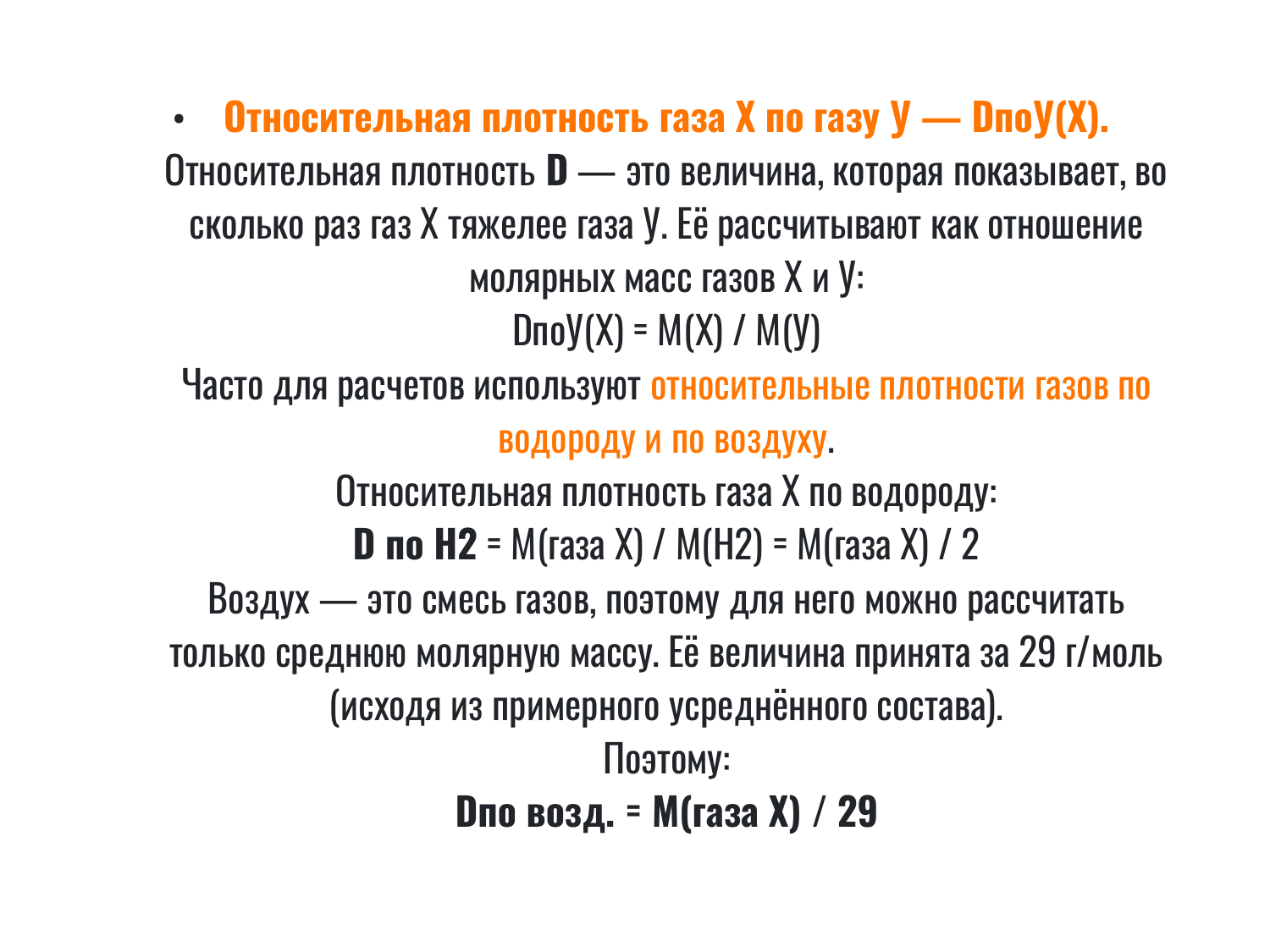

Относительная плотность газа Х по газу У — DпоУ(Х).
Относительная плотность D — это величина, которая показывает, во сколько раз газ Х тяжелее газа У. Её рассчитывают как отношение молярных масс газов Х и У:
DпоУ(Х) = М(Х) / М(У)
Часто для расчетов используют относительные плотности газов по водороду и по воздуху.
Относительная плотность газа Х по водороду:
D по H2 = M(газа Х) / M(H2) = M(газа Х) / 2
Воздух — это смесь газов, поэтому для него можно рассчитать только среднюю молярную массу. Её величина принята за 29 г/моль (исходя из примерного усреднённого состава).
Поэтому:
Dпо возд. = М(газа Х) / 29